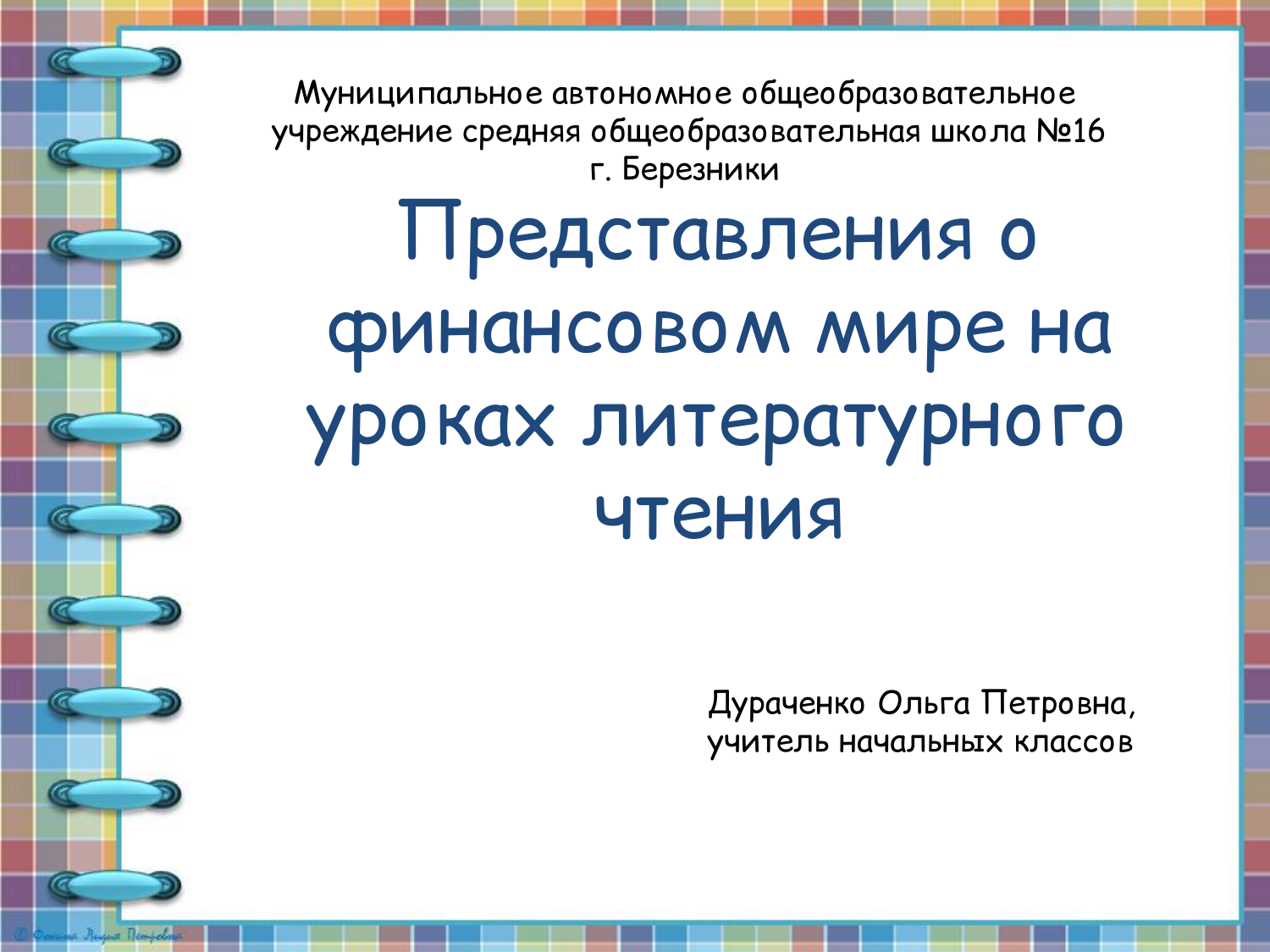

Муниципальное автономное общеобразовательное
 учреждение средняя общеобразовательная школа №16
г. Березники
# Представления о финансовом мире на уроках литературного чтения
Дураченко Ольга Петровна,
учитель начальных классов